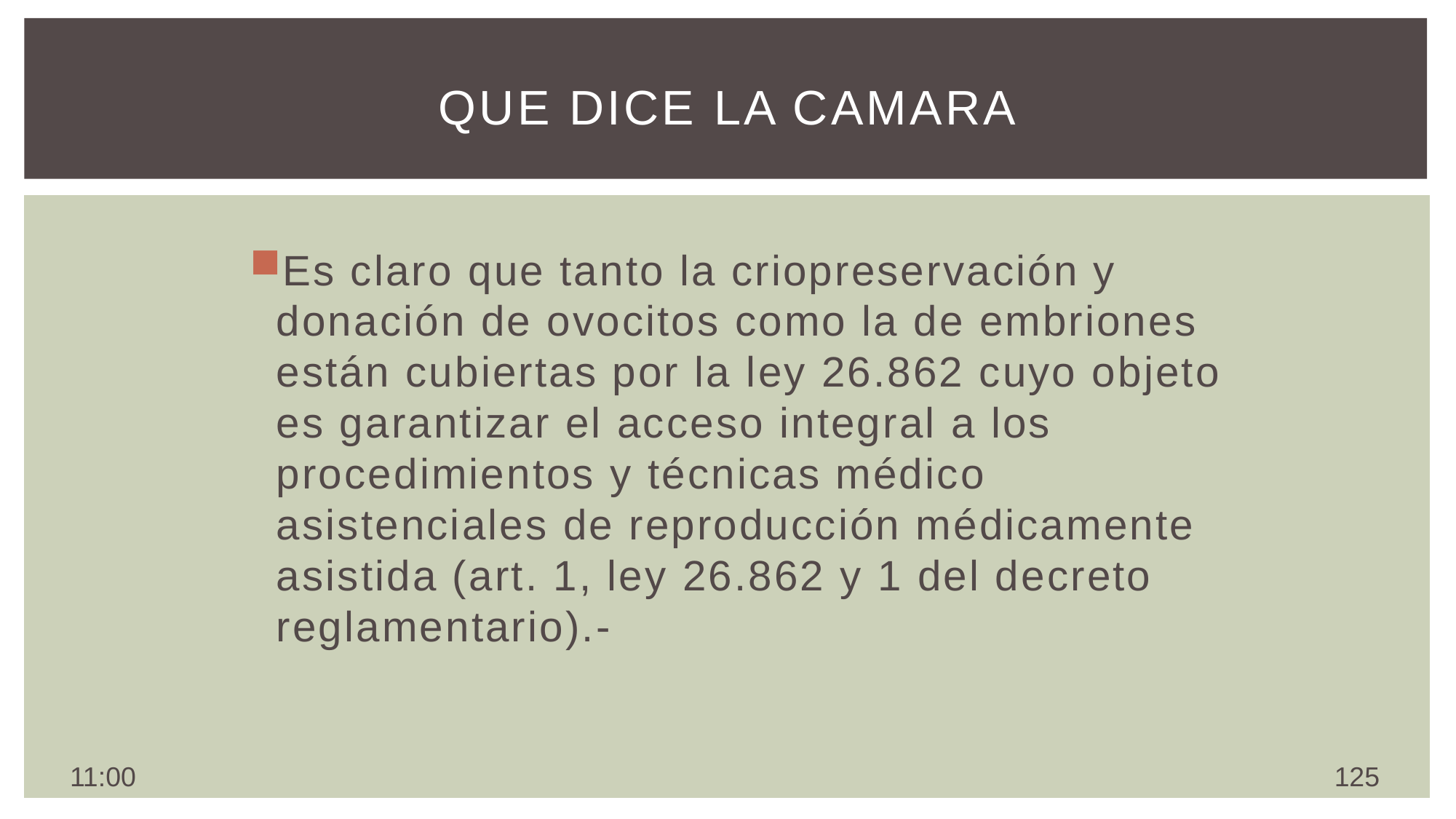

# QUE DICE LA CAMARA
Es claro que tanto la criopreservación y donación de ovocitos como la de embriones están cubiertas por la ley 26.862 cuyo objeto es garantizar el acceso integral a los procedimientos y técnicas médico asistenciales de reproducción médicamente asistida (art. 1, ley 26.862 y 1 del decreto reglamentario).-
125
11:00